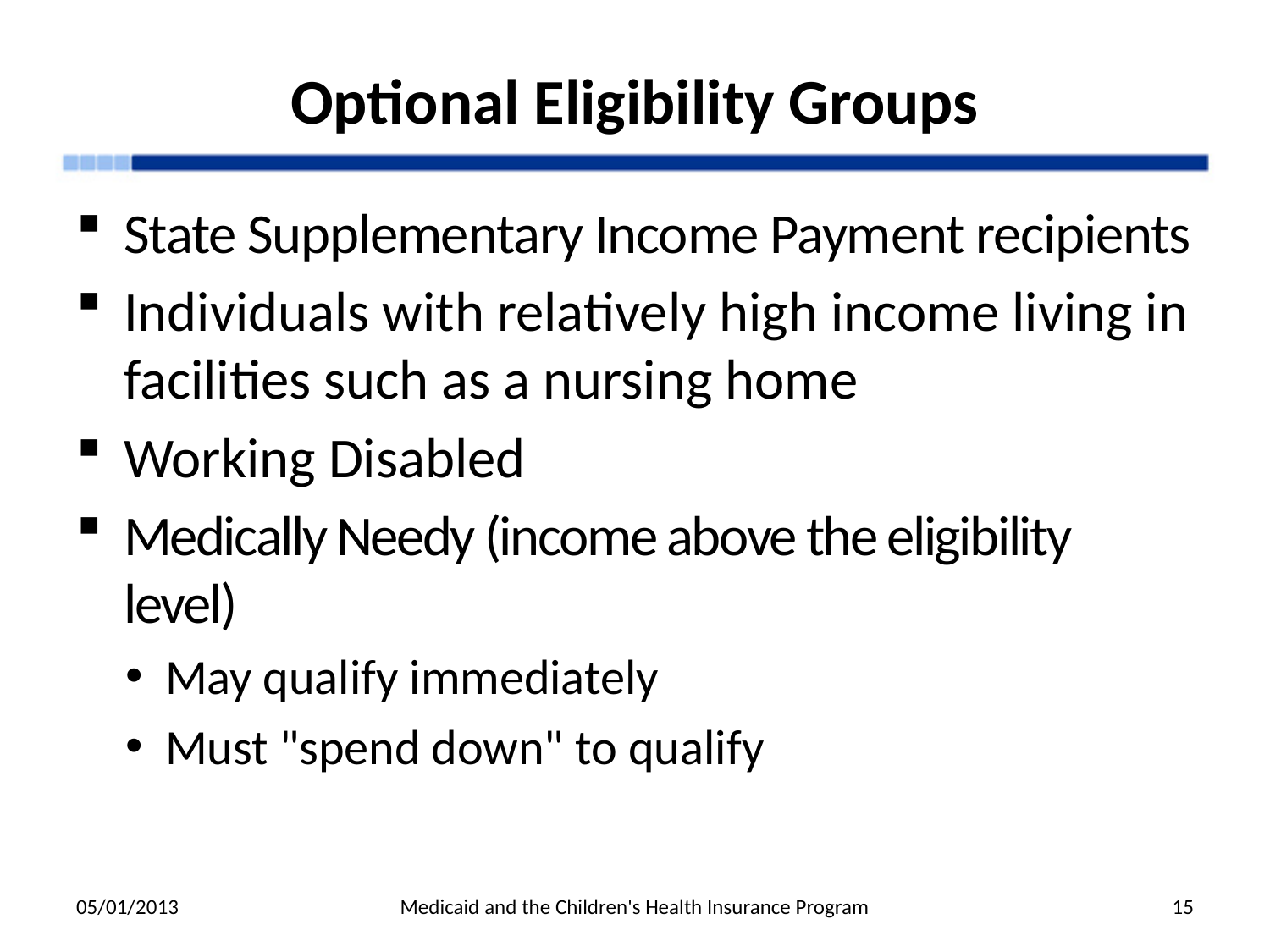

# Optional Eligibility Groups
State Supplementary Income Payment recipients
Individuals with relatively high income living in facilities such as a nursing home
Working Disabled
Medically Needy (income above the eligibility level)
May qualify immediately
Must "spend down" to qualify

05/01/2013
Medicaid and the Children's Health Insurance Program
15